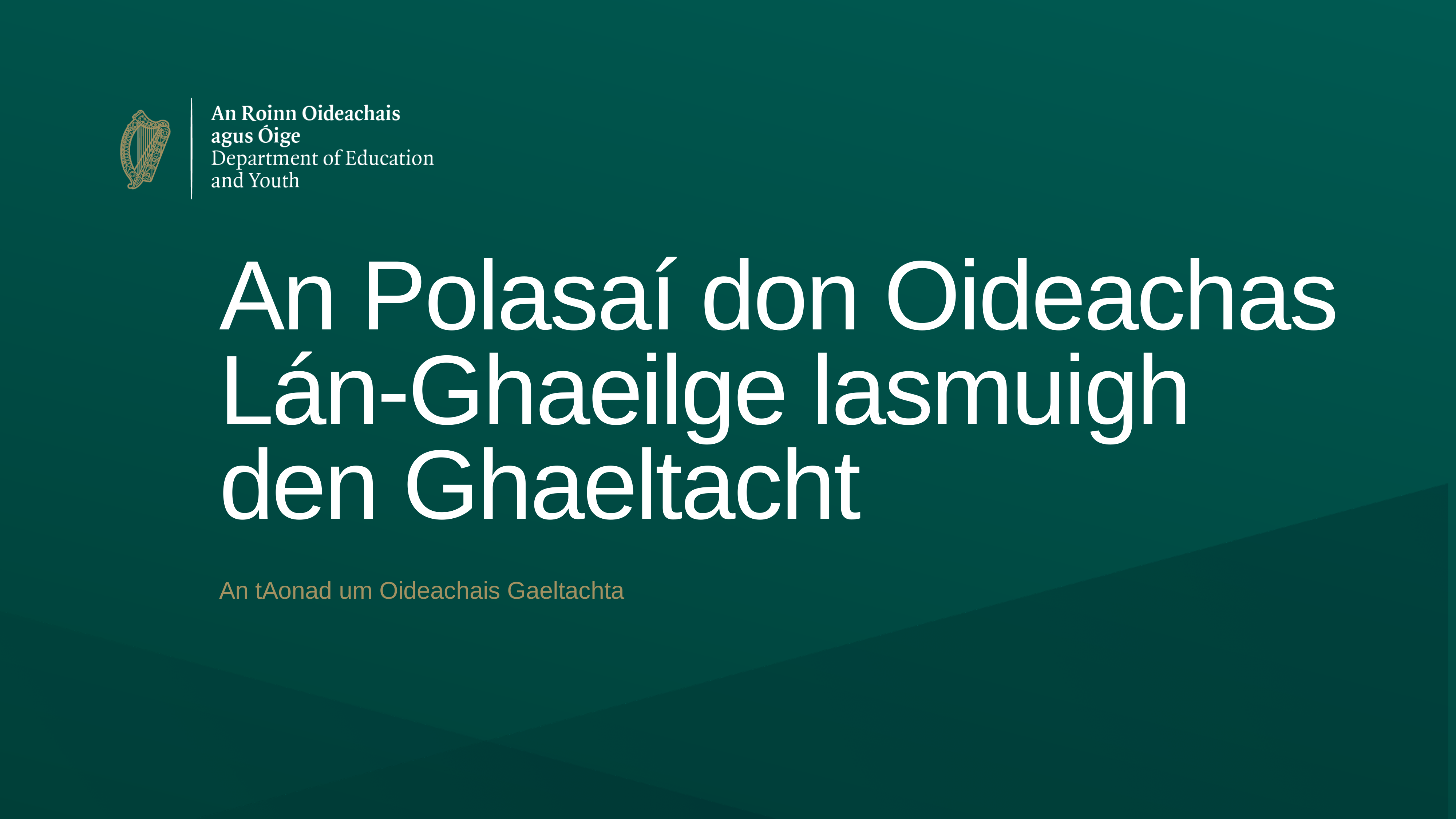

# An Polasaí don Oideachas Lán-Ghaeilge lasmuigh den Ghaeltacht
An tAonad um Oideachais Gaeltachta